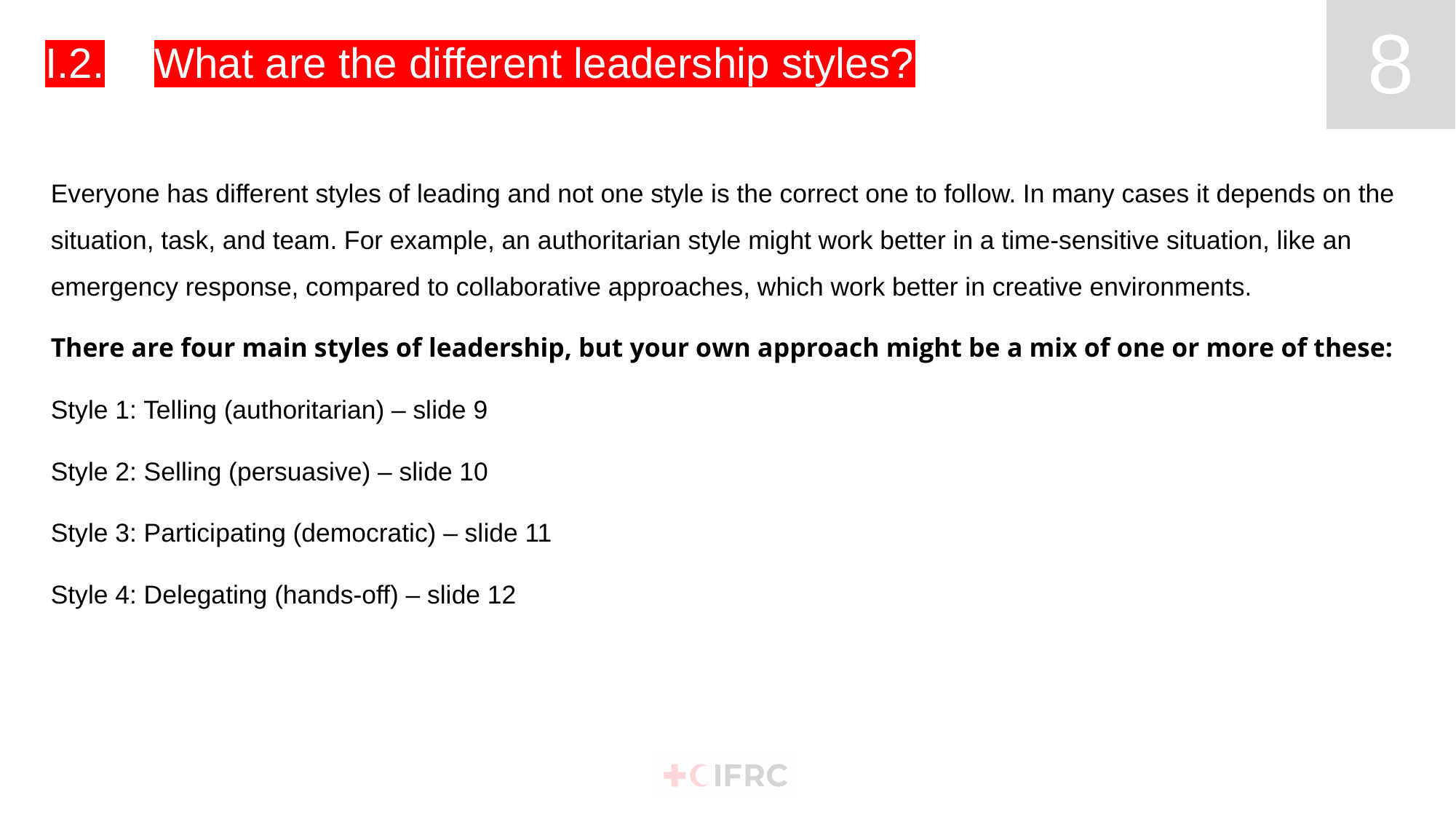

# I.2.	What are the different leadership styles?
Everyone has different styles of leading and not one style is the correct one to follow. In many cases it depends on the situation, task, and team. For example, an authoritarian style might work better in a time-sensitive situation, like an emergency response, compared to collaborative approaches, which work better in creative environments.
There are four main styles of leadership, but your own approach might be a mix of one or more of these:
Style 1: Telling (authoritarian) – slide 9
Style 2: Selling (persuasive) – slide 10
Style 3: Participating (democratic) – slide 11
Style 4: Delegating (hands-off) – slide 12